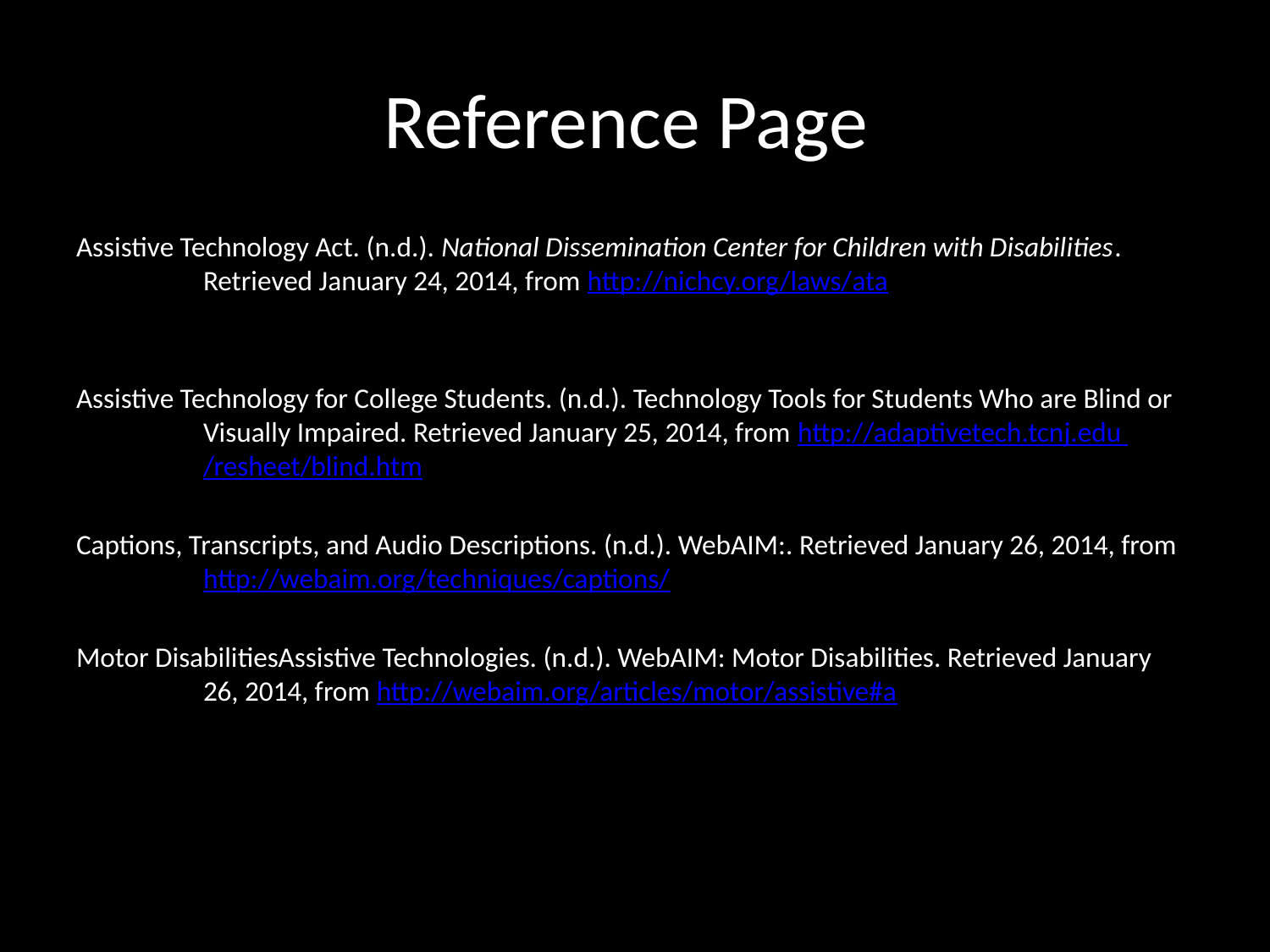

# Reference Page
Assistive Technology Act. (n.d.). National Dissemination Center for Children with Disabilities. 	Retrieved January 24, 2014, from http://nichcy.org/laws/ata

Assistive Technology for College Students. (n.d.). Technology Tools for Students Who are Blind or 	Visually Impaired. Retrieved January 25, 2014, from http://adaptivetech.tcnj.edu       	/resheet/blind.htm

Captions, Transcripts, and Audio Descriptions. (n.d.). WebAIM:. Retrieved January 26, 2014, from 	http://webaim.org/techniques/captions/

Motor DisabilitiesAssistive Technologies. (n.d.). WebAIM: Motor Disabilities. Retrieved January 	26, 2014, from http://webaim.org/articles/motor/assistive#a